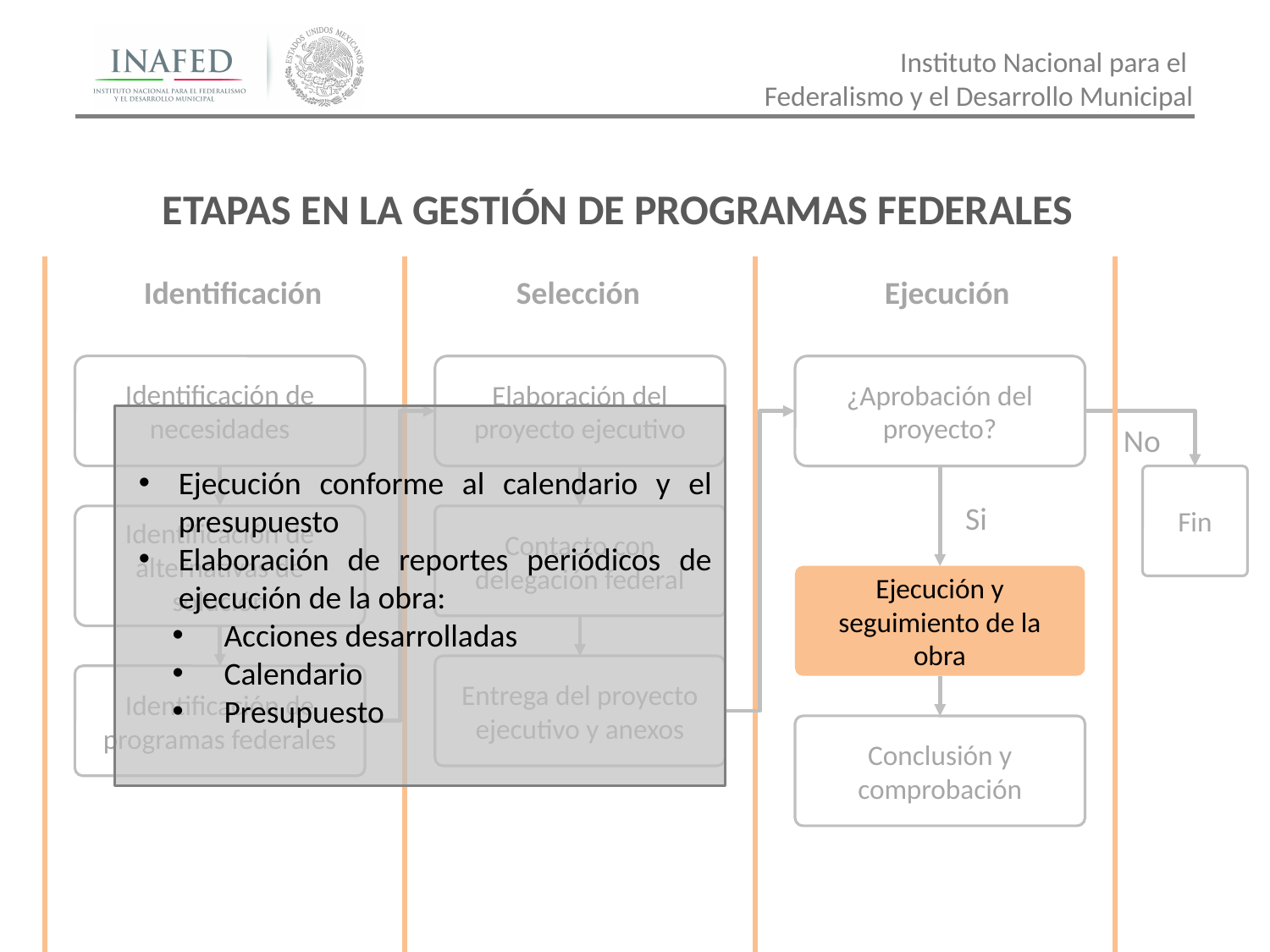

ETAPAS EN LA GESTIÓN DE PROGRAMAS FEDERALES

            Identificación                           Selección                                  Ejecución
Identificación de necesidades
Elaboración del proyecto ejecutivo
¿Aprobación del proyecto?
Ejecución conforme al calendario y el presupuesto
Elaboración de reportes periódicos de ejecución de la obra:
   Acciones desarrolladas
   Calendario
   Presupuesto
No
Fin
Si
Identificación de alternativas de solución
Contacto con delegación federal
Ejecución y seguimiento de la obra
Entrega del proyecto ejecutivo y anexos
Identificación de programas federales
Conclusión y comprobación